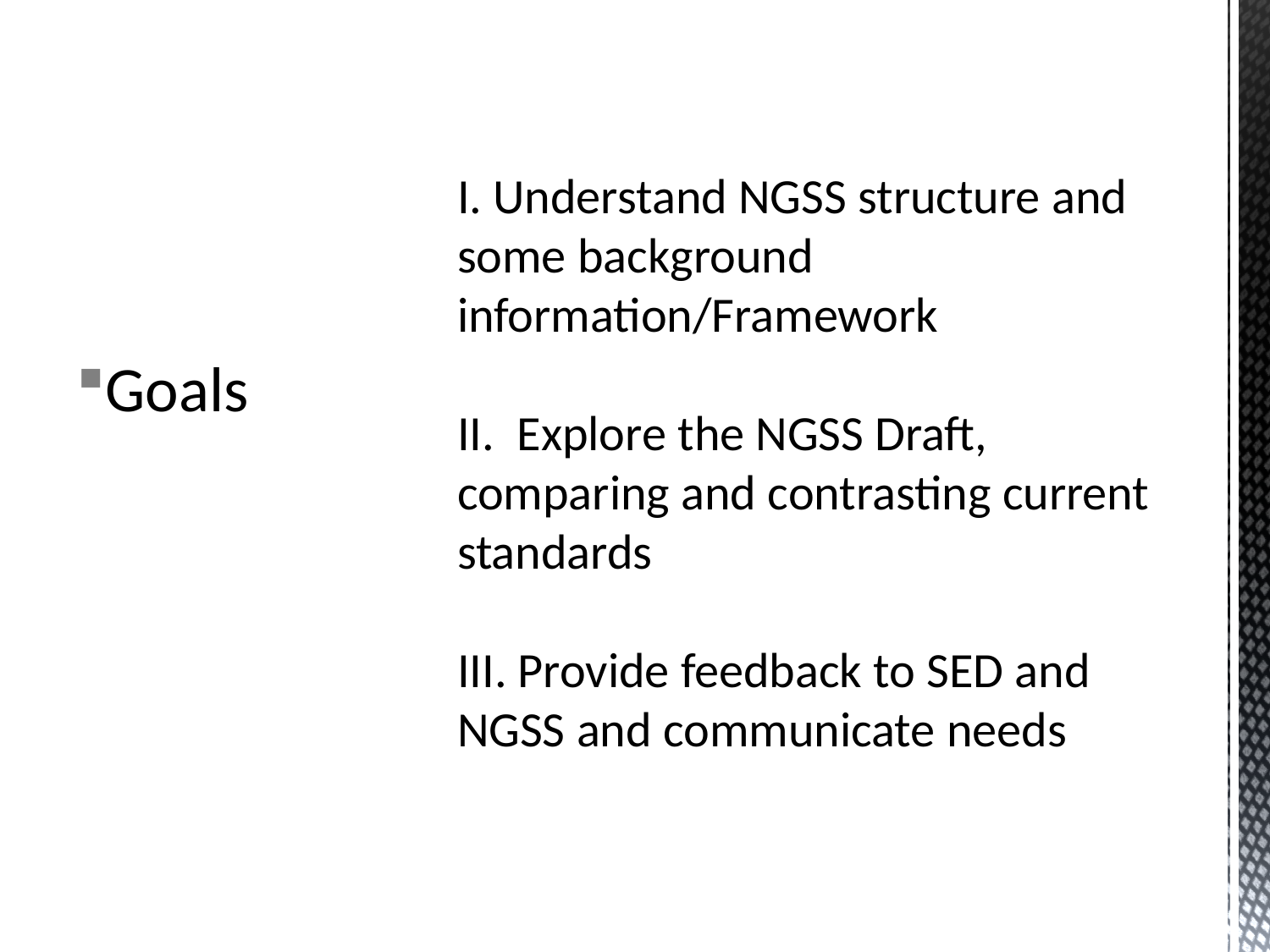

# I. Understand NGSS structure and some background information/Framework II.  Explore the NGSS Draft, comparing and contrasting current standards III. Provide feedback to SED and NGSS and communicate needs
Goals